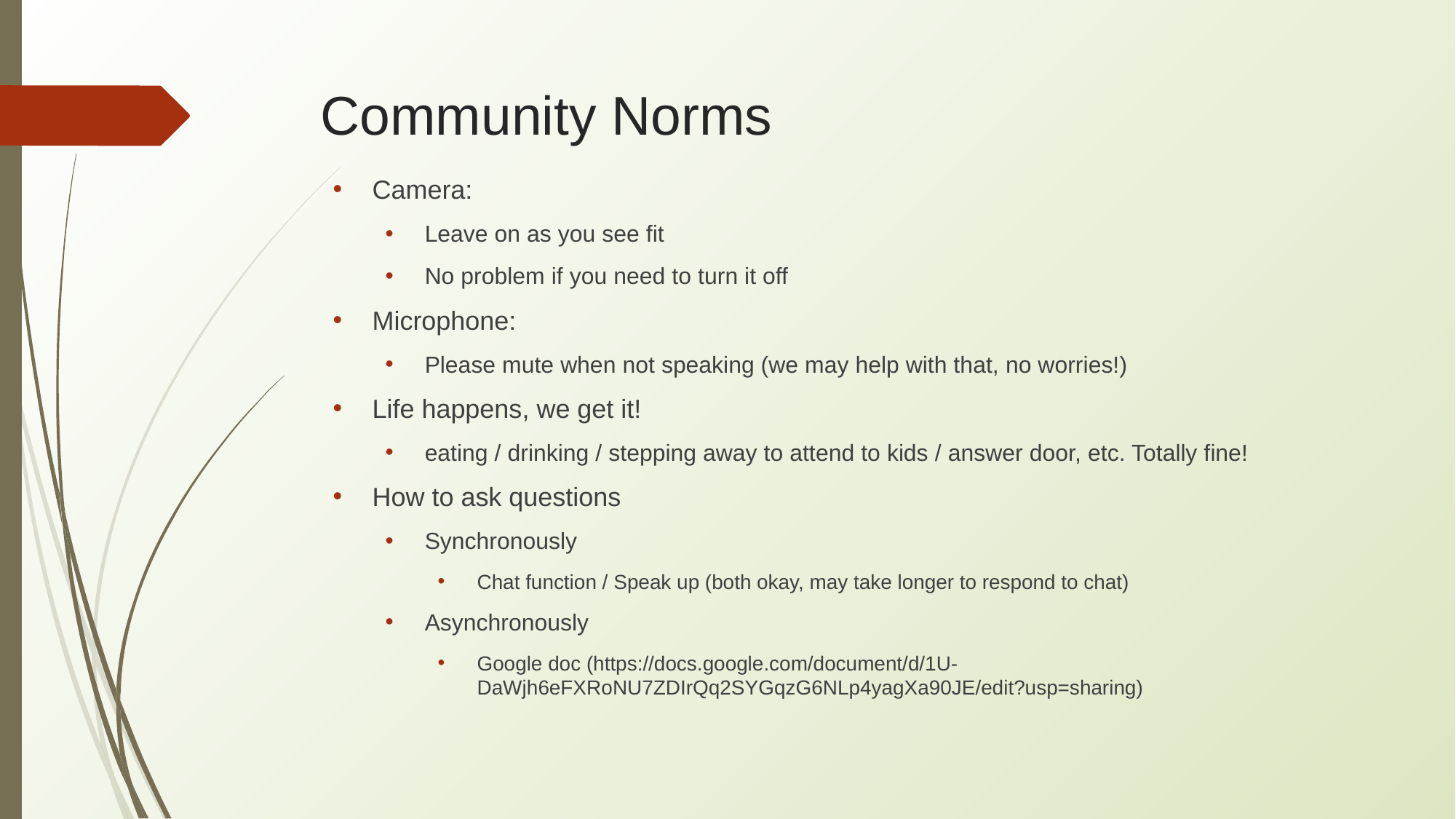

# Community Norms
Camera:
Leave on as you see fit
No problem if you need to turn it off
Microphone:
Please mute when not speaking (we may help with that, no worries!)
Life happens, we get it!
eating / drinking / stepping away to attend to kids / answer door, etc. Totally fine!
How to ask questions
Synchronously
Chat function / Speak up (both okay, may take longer to respond to chat)
Asynchronously
Google doc (https://docs.google.com/document/d/1U-DaWjh6eFXRoNU7ZDIrQq2SYGqzG6NLp4yagXa90JE/edit?usp=sharing)